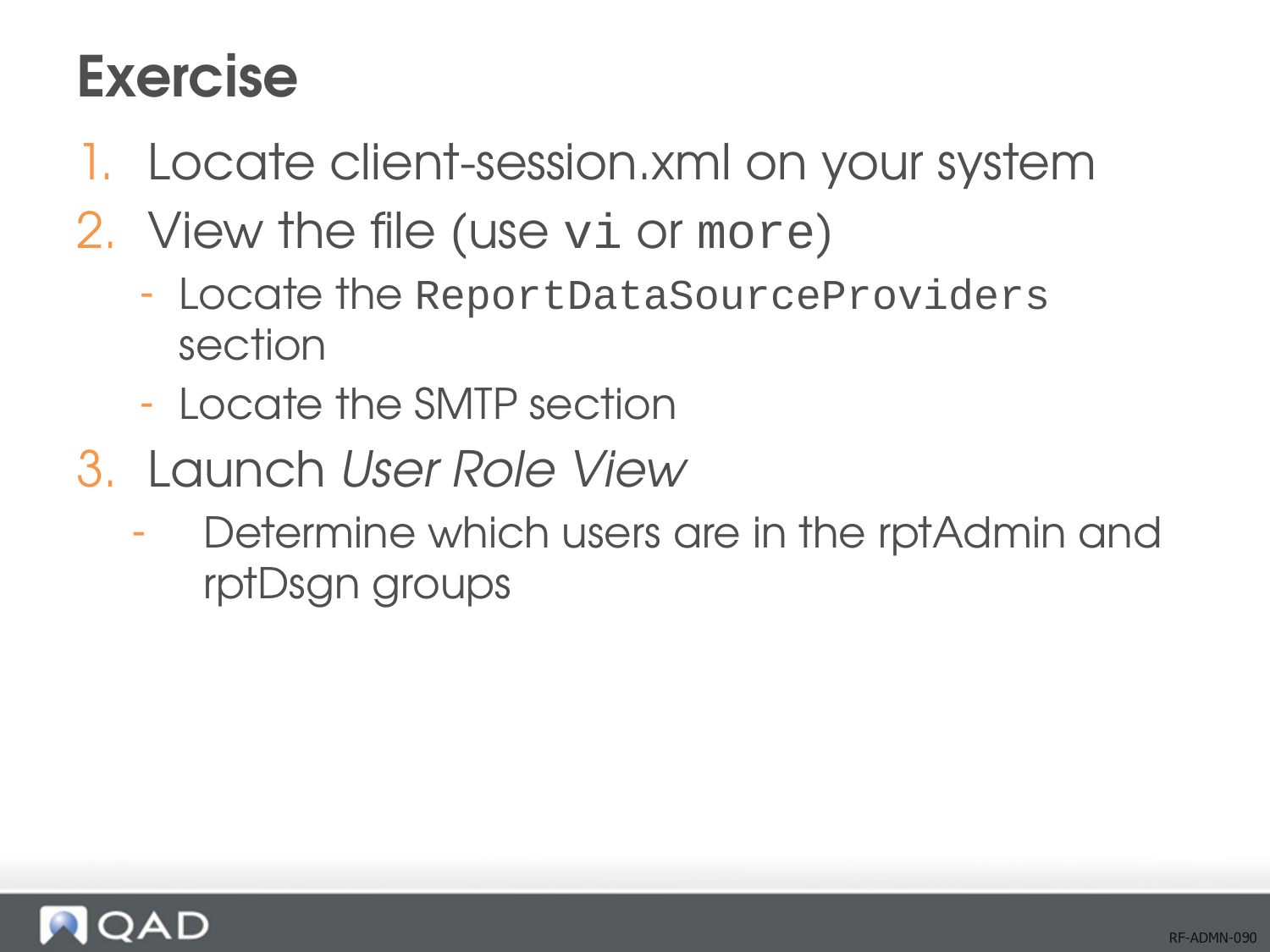

# Exercise
Locate client-session.xml on your system
View the file (use vi or more)
Locate the ReportDataSourceProviders section
Locate the SMTP section
Launch User Role View
Determine which users are in the rptAdmin and rptDsgn groups
RF-ADMN-090